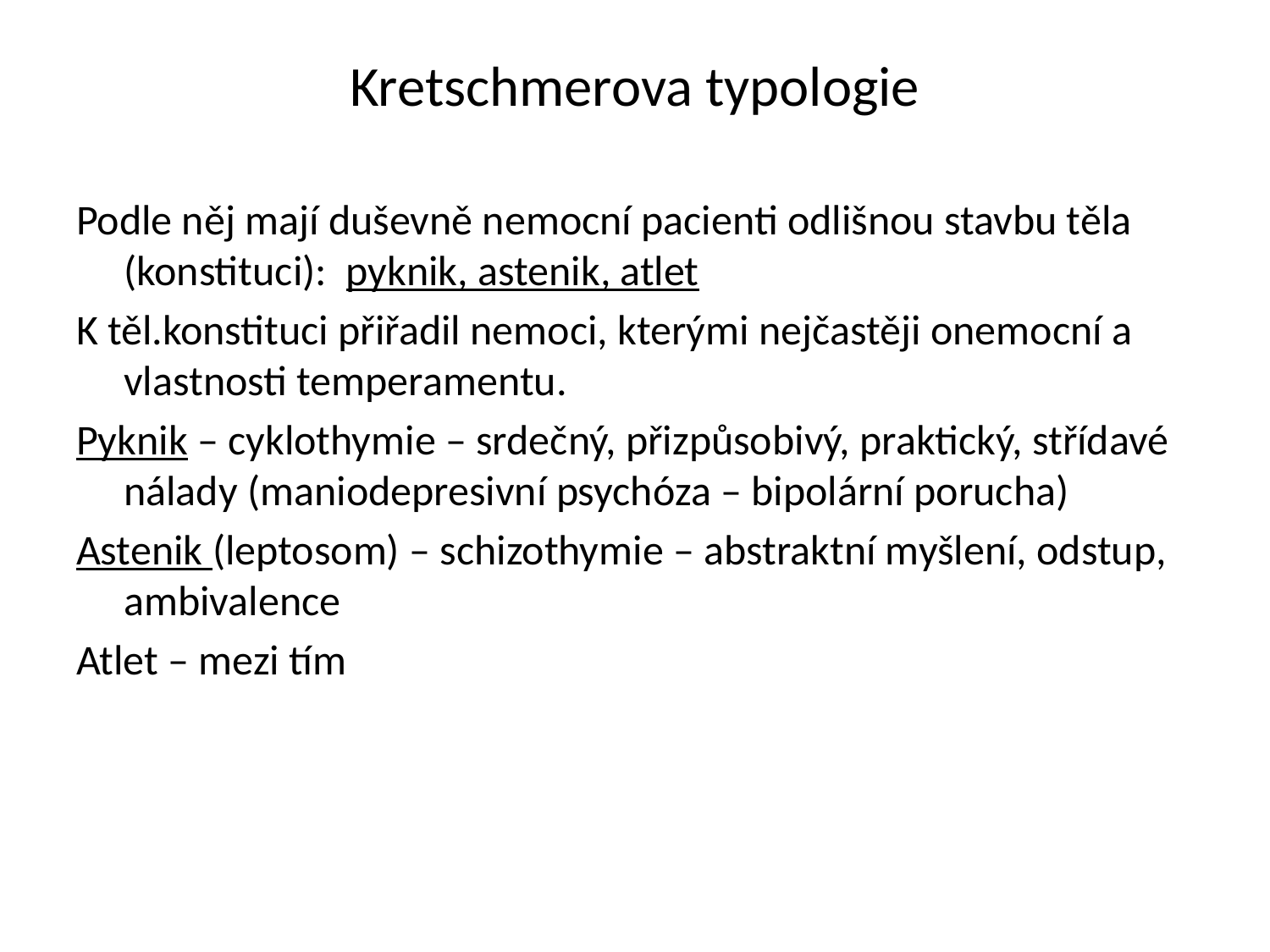

# Kretschmerova typologie
Podle něj mají duševně nemocní pacienti odlišnou stavbu těla (konstituci):  pyknik, astenik, atlet
K těl.konstituci přiřadil nemoci, kterými nejčastěji onemocní a vlastnosti temperamentu.
Pyknik – cyklothymie – srdečný, přizpůsobivý, praktický, střídavé nálady (maniodepresivní psychóza – bipolární porucha)
Astenik (leptosom) – schizothymie – abstraktní myšlení, odstup, ambivalence
Atlet – mezi tím